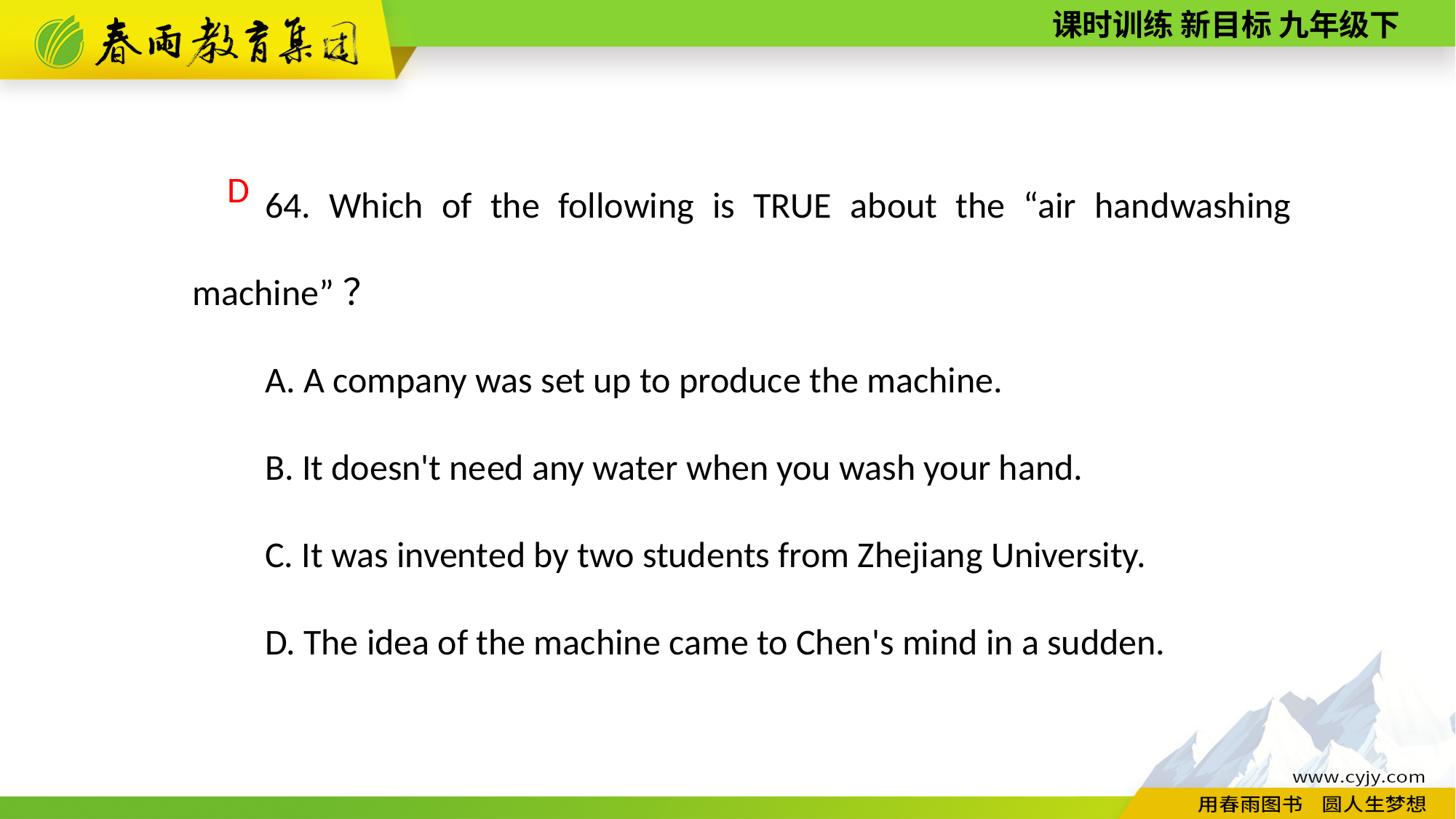

64. Which of the following is TRUE about the “air hand­washing machine”？
A. A company was set up to produce the machine.
B. It doesn't need any water when you wash your hand.
C. It was invented by two students from Zhejiang University.
D. The idea of the machine came to Chen's mind in a sudden.
D